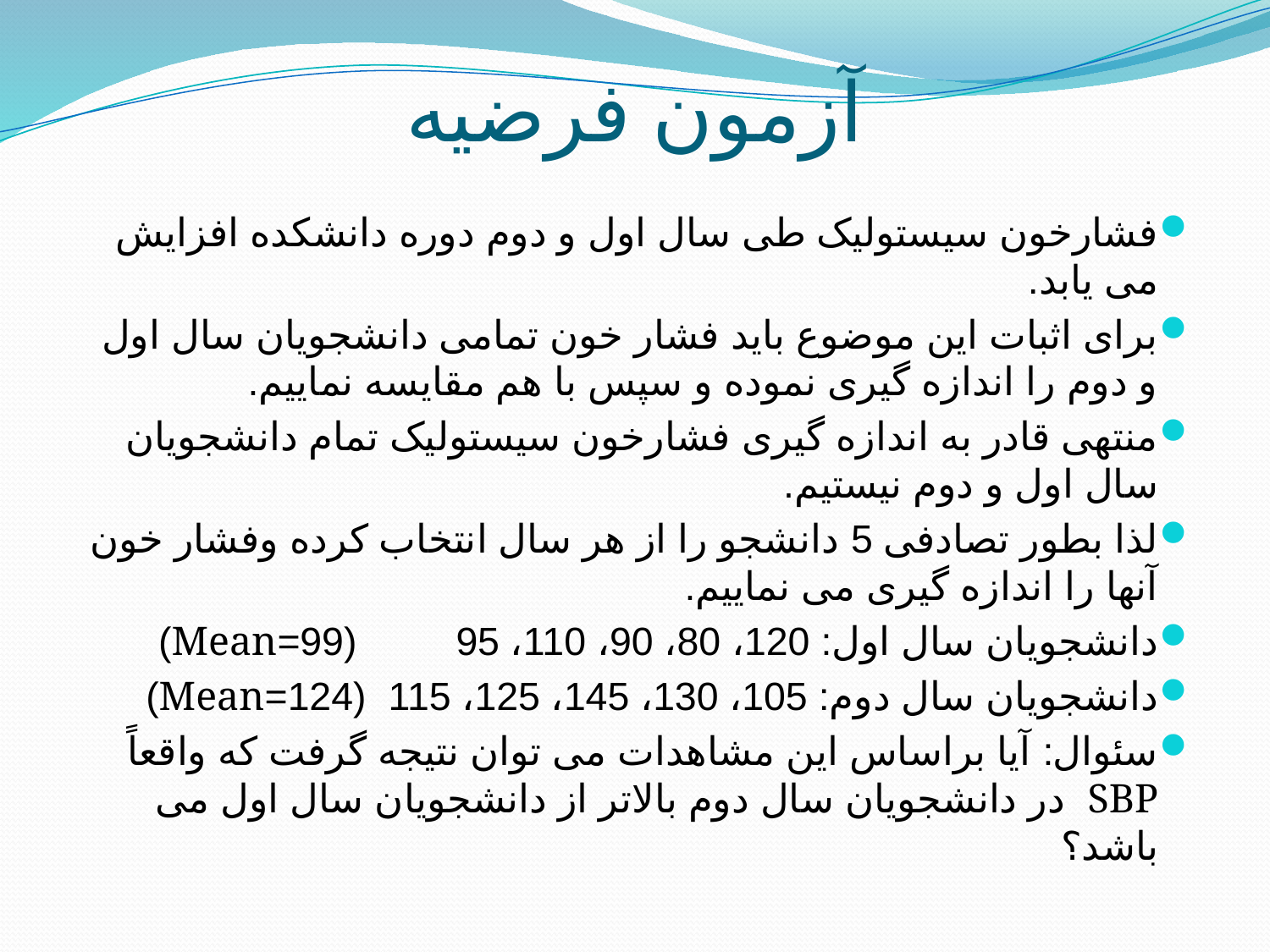

# آزمون فرضيه
فشارخون سیستولیک طی سال اول و دوم دوره دانشکده افزایش می یابد.
برای اثبات این موضوع باید فشار خون تمامی دانشجویان سال اول و دوم را اندازه گیری نموده و سپس با هم مقایسه نماییم.
منتهی قادر به اندازه گیری فشارخون سیستولیک تمام دانشجویان سال اول و دوم نیستیم.
لذا بطور تصادفی 5 دانشجو را از هر سال انتخاب کرده وفشار خون آنها را اندازه گیری می نماییم.
دانشجویان سال اول: 120، 80، 90، 110، 95         (99=Mean)
دانشجویان سال دوم: 105، 130، 145، 125، 115  (124=Mean)
سئوال: آیا براساس این مشاهدات می توان نتیجه گرفت که واقعاً SBP  در دانشجویان سال دوم بالاتر از دانشجویان سال اول می باشد؟